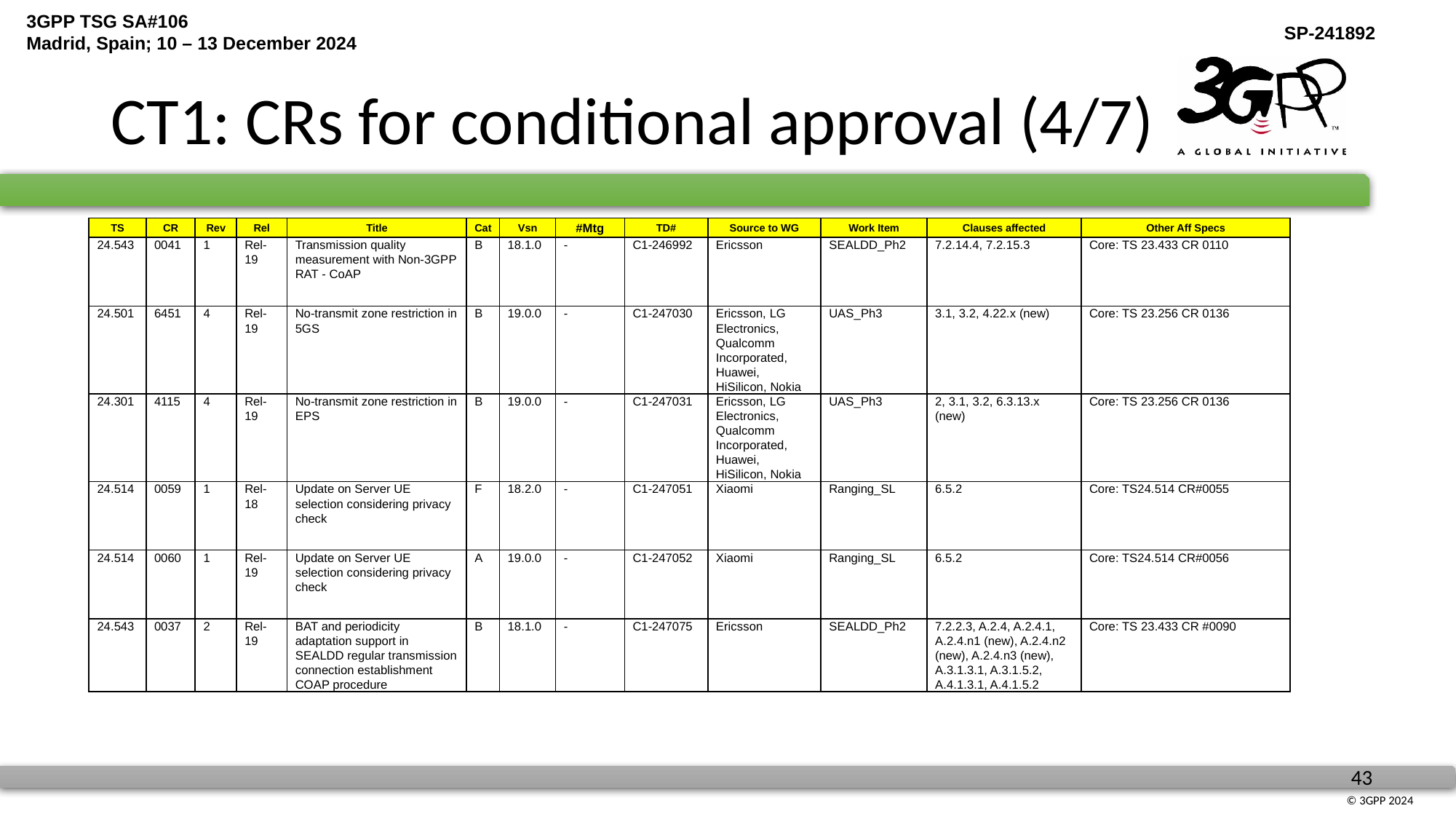

# CT1: CRs for conditional approval (4/7)
| TS | CR | Rev | Rel | Title | Cat | Vsn | #Mtg | TD# | Source to WG | Work Item | Clauses affected | Other Aff Specs |
| --- | --- | --- | --- | --- | --- | --- | --- | --- | --- | --- | --- | --- |
| 24.543 | 0041 | 1 | Rel-19 | Transmission quality measurement with Non-3GPP RAT - CoAP | B | 18.1.0 | - | C1-246992 | Ericsson | SEALDD\_Ph2 | 7.2.14.4, 7.2.15.3 | Core: TS 23.433 CR 0110 |
| 24.501 | 6451 | 4 | Rel-19 | No-transmit zone restriction in 5GS | B | 19.0.0 | - | C1-247030 | Ericsson, LG Electronics, Qualcomm Incorporated, Huawei, HiSilicon, Nokia | UAS\_Ph3 | 3.1, 3.2, 4.22.x (new) | Core: TS 23.256 CR 0136 |
| 24.301 | 4115 | 4 | Rel-19 | No-transmit zone restriction in EPS | B | 19.0.0 | - | C1-247031 | Ericsson, LG Electronics, Qualcomm Incorporated, Huawei, HiSilicon, Nokia | UAS\_Ph3 | 2, 3.1, 3.2, 6.3.13.x (new) | Core: TS 23.256 CR 0136 |
| 24.514 | 0059 | 1 | Rel-18 | Update on Server UE selection considering privacy check | F | 18.2.0 | - | C1-247051 | Xiaomi | Ranging\_SL | 6.5.2 | Core: TS24.514 CR#0055 |
| 24.514 | 0060 | 1 | Rel-19 | Update on Server UE selection considering privacy check | A | 19.0.0 | - | C1-247052 | Xiaomi | Ranging\_SL | 6.5.2 | Core: TS24.514 CR#0056 |
| 24.543 | 0037 | 2 | Rel-19 | BAT and periodicity adaptation support in SEALDD regular transmission connection establishment COAP procedure | B | 18.1.0 | - | C1-247075 | Ericsson | SEALDD\_Ph2 | 7.2.2.3, A.2.4, A.2.4.1, A.2.4.n1 (new), A.2.4.n2 (new), A.2.4.n3 (new), A.3.1.3.1, A.3.1.5.2, A.4.1.3.1, A.4.1.5.2 | Core: TS 23.433 CR #0090 |